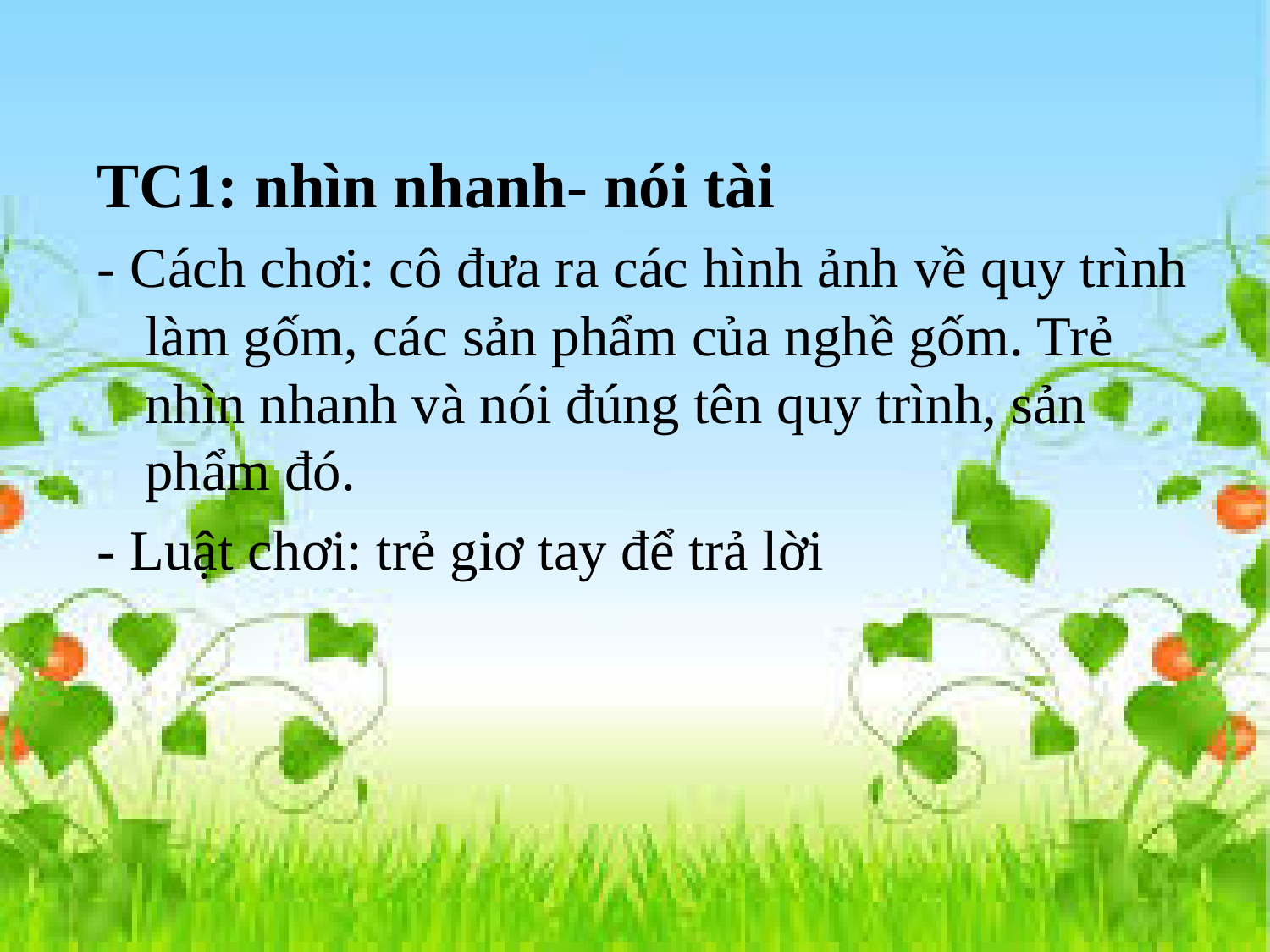

TC1: nhìn nhanh- nói tài
- Cách chơi: cô đưa ra các hình ảnh về quy trình làm gốm, các sản phẩm của nghề gốm. Trẻ nhìn nhanh và nói đúng tên quy trình, sản phẩm đó.
- Luật chơi: trẻ giơ tay để trả lời